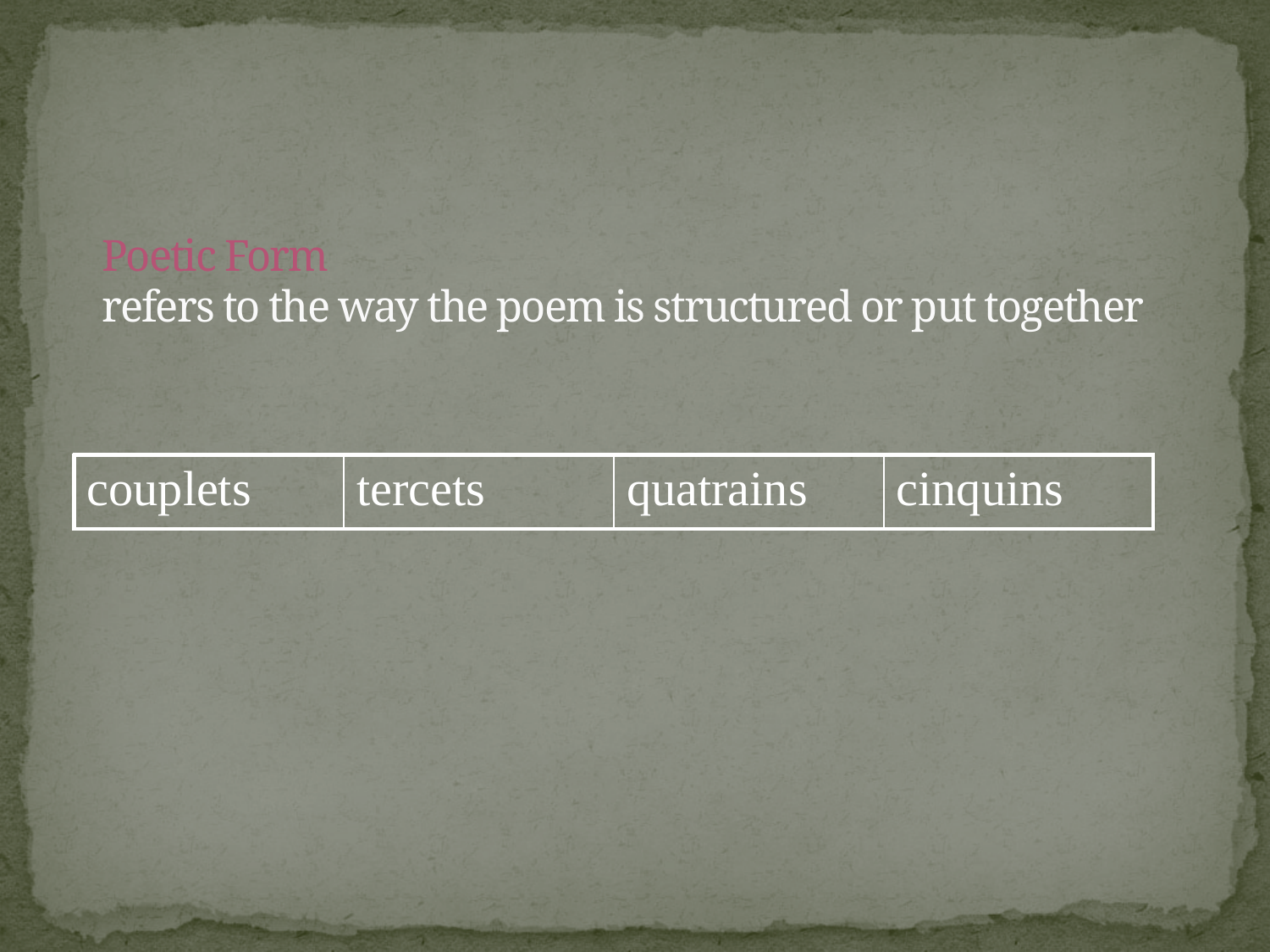

# Poetic Form refers to the way the poem is structured or put together
| couplets | tercets | quatrains | cinquins |
| --- | --- | --- | --- |